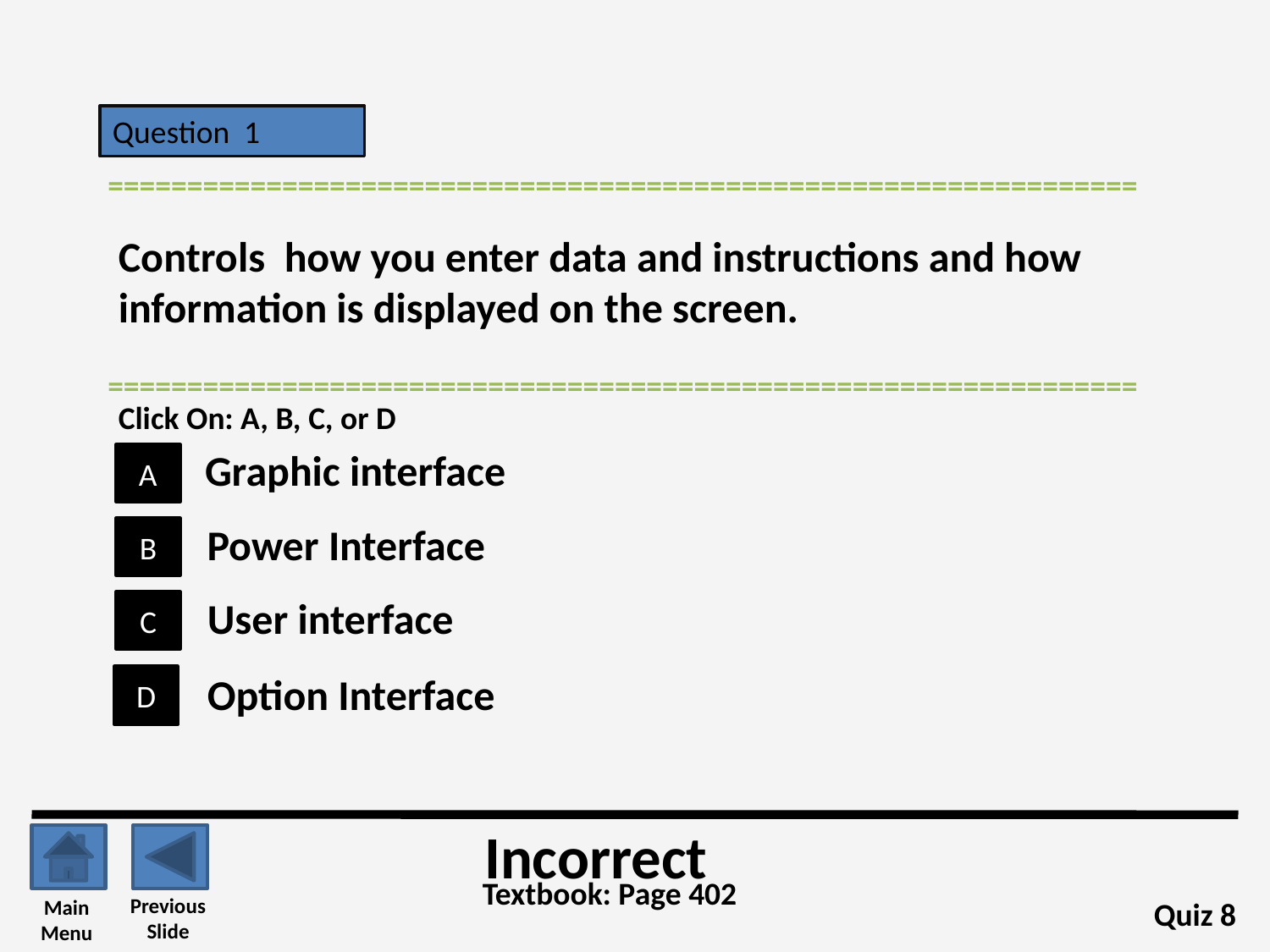

Question  1
=================================================================
Controls  how you enter data and instructions and how information is displayed on the screen.
=================================================================
Click On: A, B, C, or D

Graphic interface
A
Power Interface
B
User interface
C
Option Interface
D
Incorrect

Textbook: Page 402
Previous
Slide
Main
Menu
Quiz 8